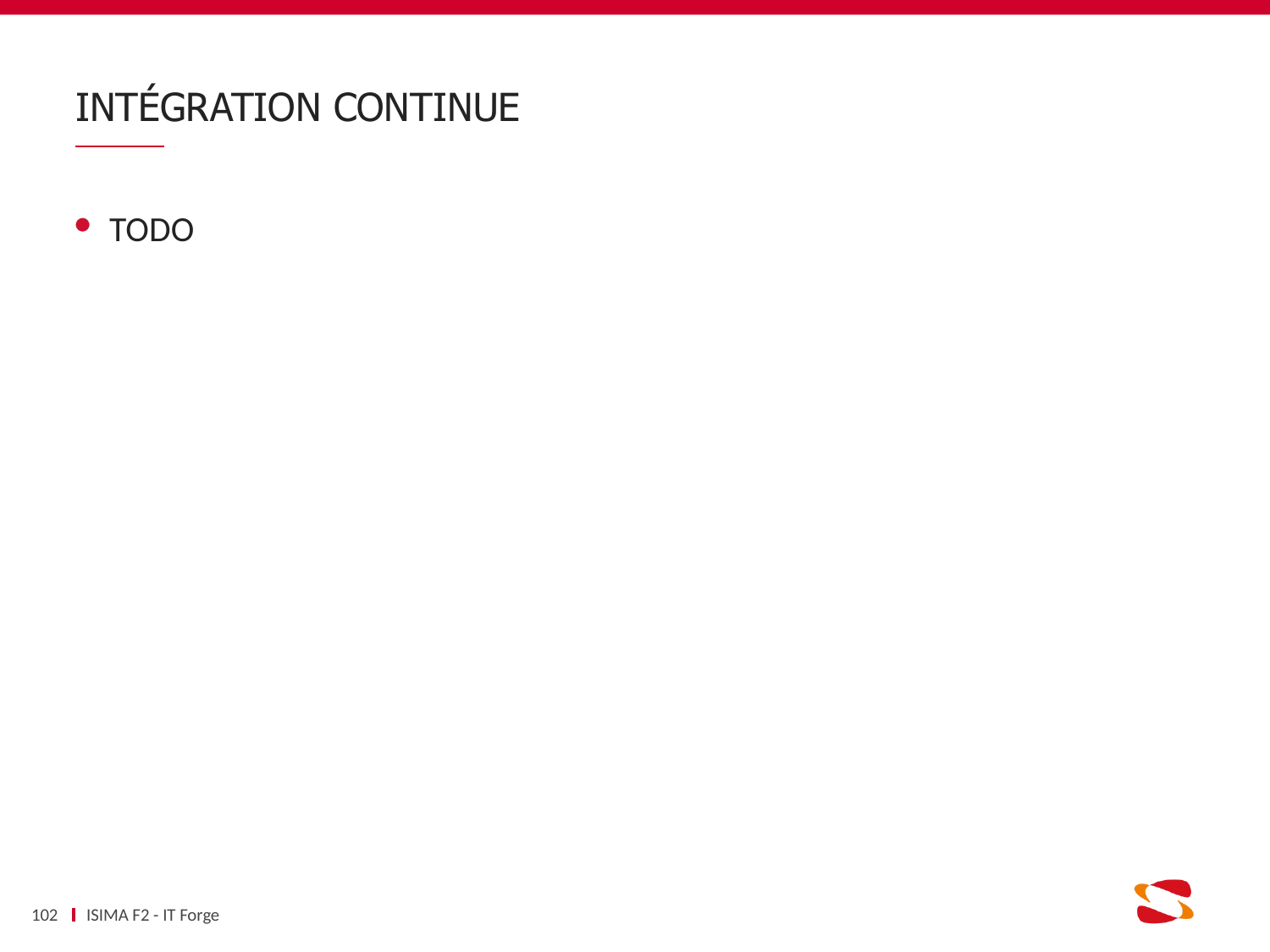

# Intégration continue

TODO
102
ISIMA F2 - IT Forge